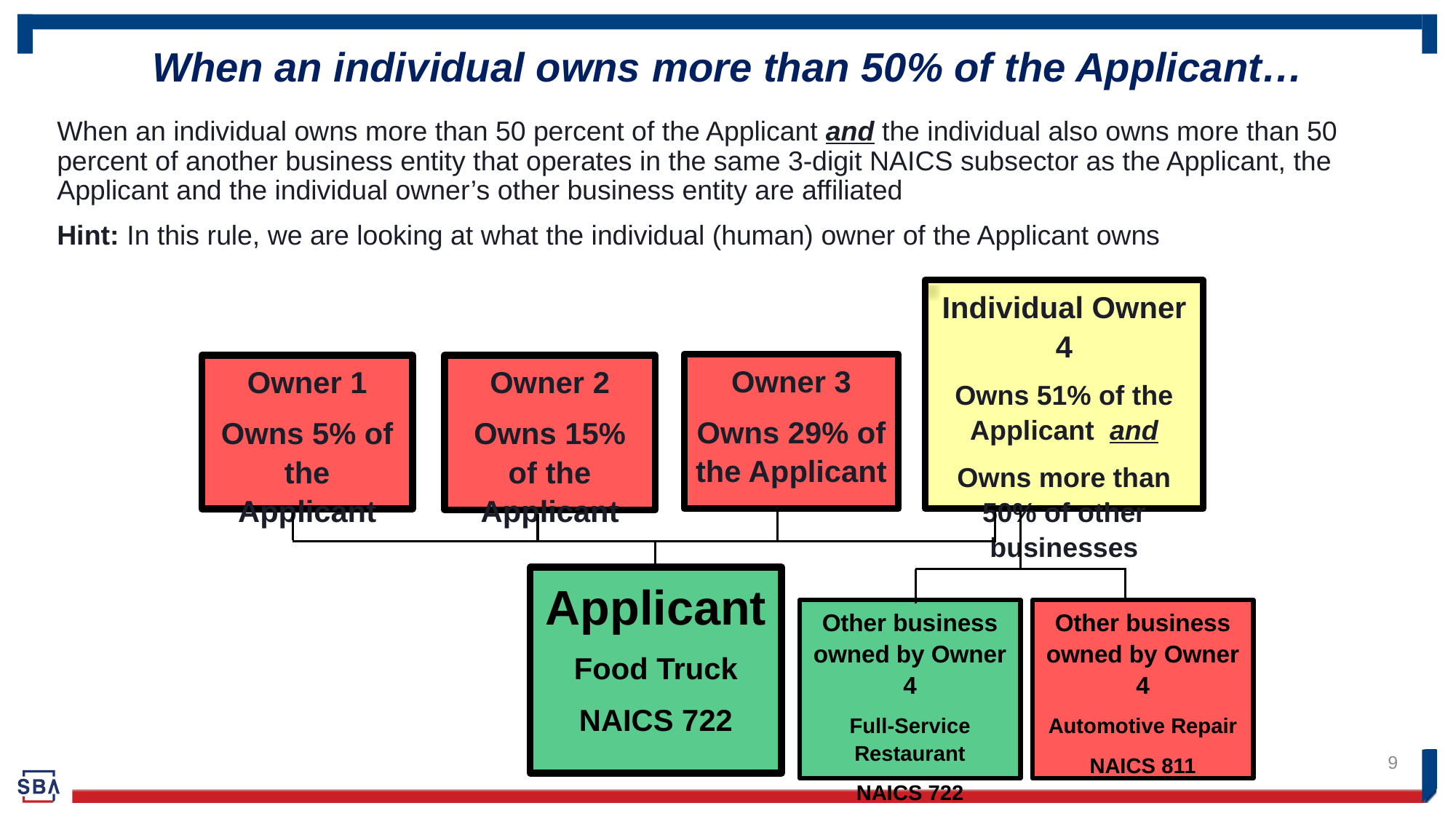

# When an individual owns more than 50% of the Applicant…
When an individual owns more than 50 percent of the Applicant and the individual also owns more than 50 percent of another business entity that operates in the same 3-digit NAICS subsector as the Applicant, the Applicant and the individual owner’s other business entity are affiliated
Hint: In this rule, we are looking at what the individual (human) owner of the Applicant owns
Individual Owner 4
Owns 51% of the Applicant  and
Owns more than 50% of other businesses
Owner 3
Owns 29% of the Applicant
Owner 1
Owns 5% of the Applicant

Owner 2
Owns 15% of the Applicant
Applicant
Food Truck
NAICS 722
Other business owned by Owner 4
Full-Service Restaurant
NAICS 722
Other business owned by Owner 4
Automotive Repair
NAICS 811
9